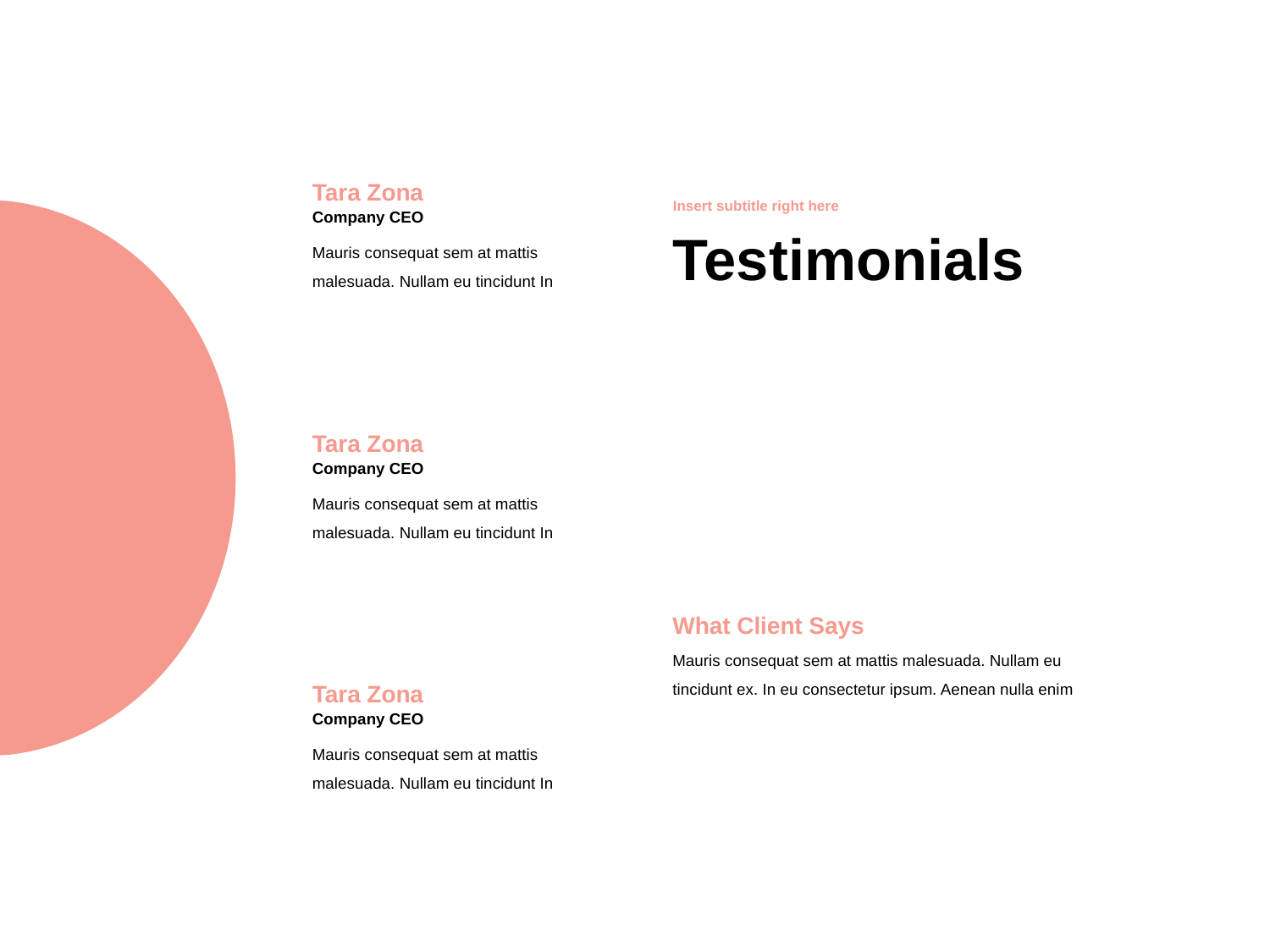

Tara Zona
Insert subtitle right here

Company CEO
# Testimonials
Mauris consequat sem at mattis malesuada. Nullam eu tincidunt In

Tara Zona
Company CEO
Mauris consequat sem at mattis malesuada. Nullam eu tincidunt In
What Client Says
Mauris consequat sem at mattis malesuada. Nullam eu tincidunt ex. In eu consectetur ipsum. Aenean nulla enim

Tara Zona
Company CEO
Mauris consequat sem at mattis malesuada. Nullam eu tincidunt In